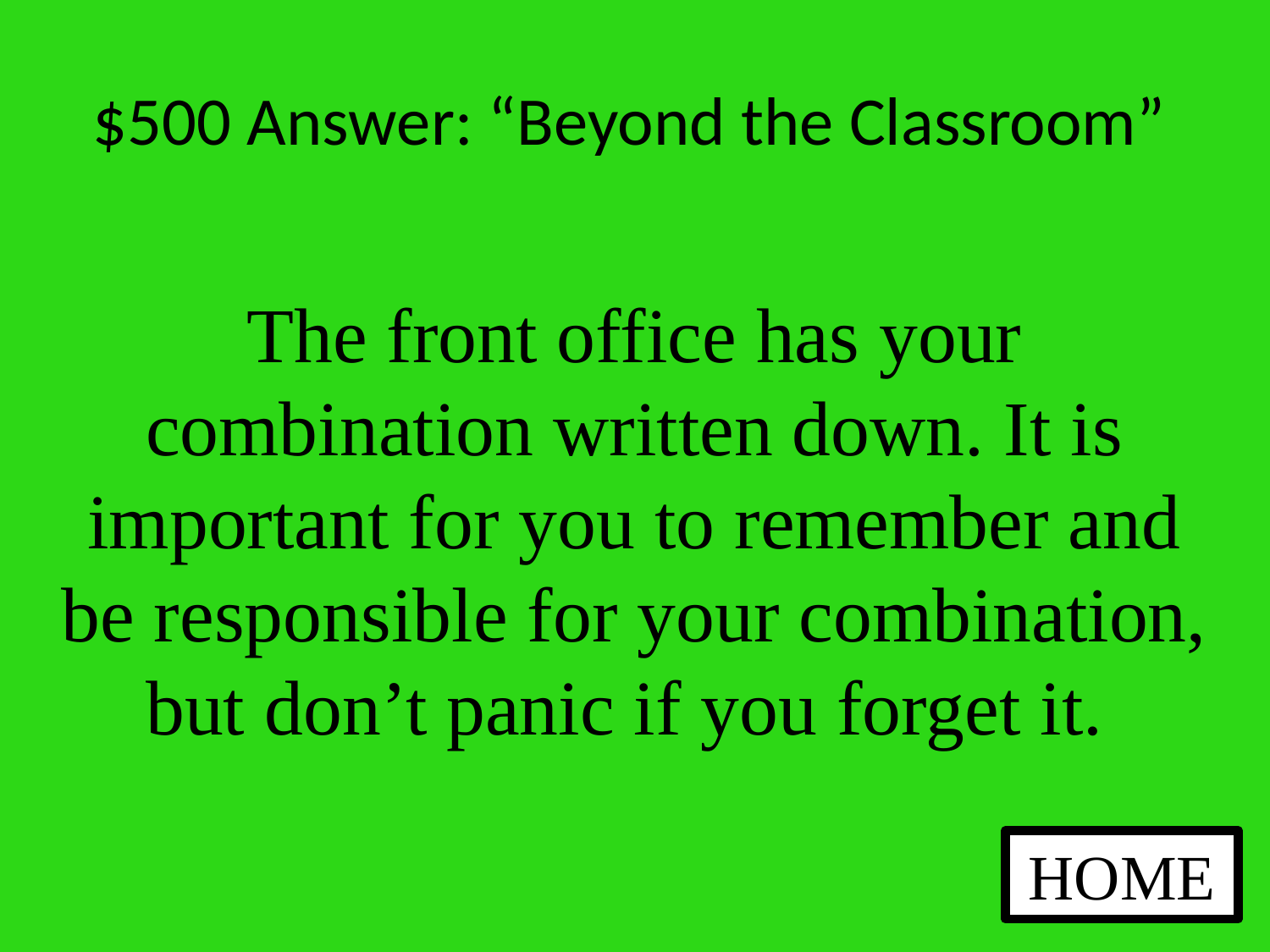

# $500 Answer: “Beyond the Classroom”
The front office has your combination written down. It is important for you to remember and be responsible for your combination, but don’t panic if you forget it.
HOME